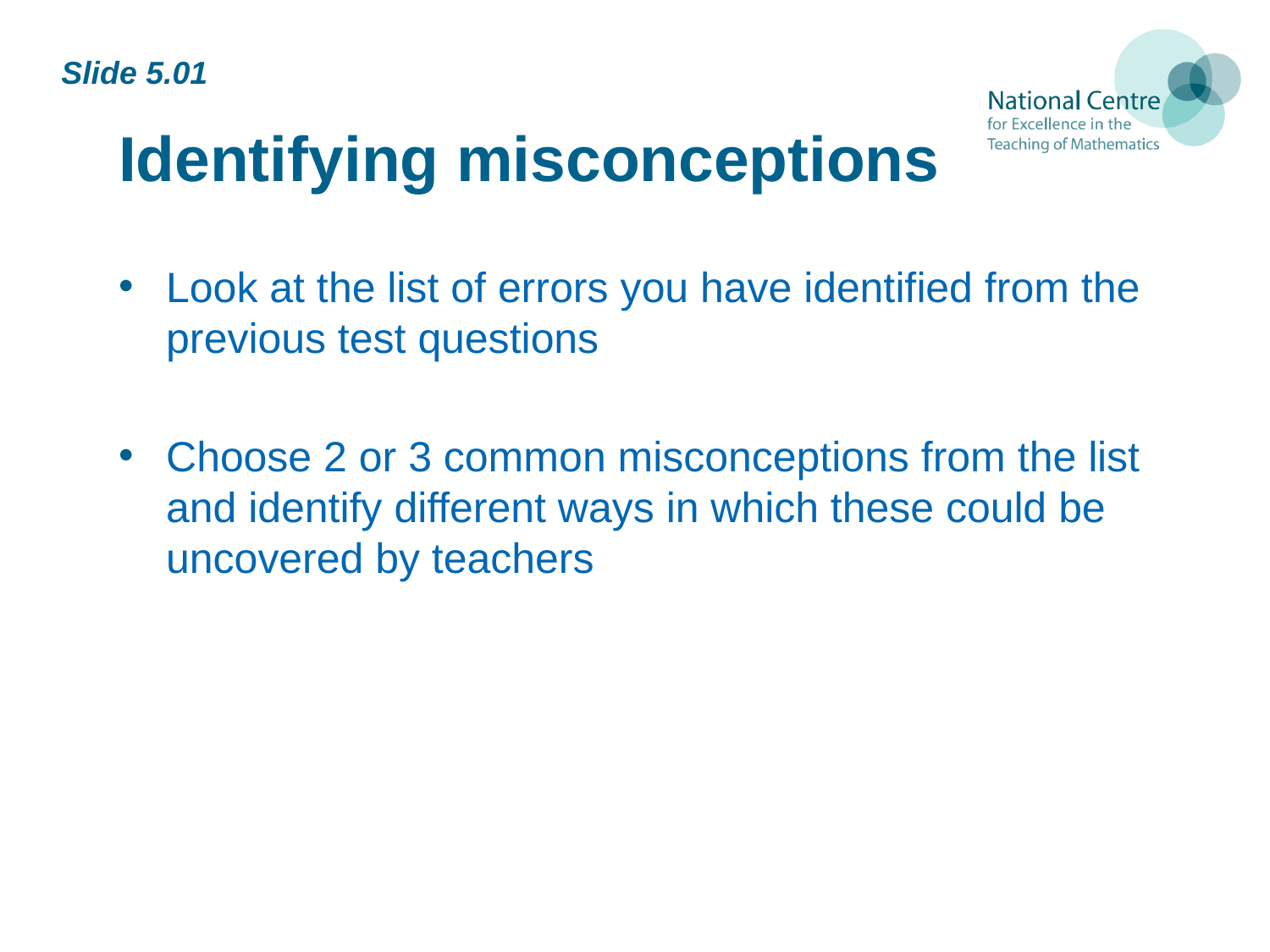

# Identifying misconceptions
Slide 5.01
Look at the list of errors you have identified from the previous test questions

Choose 2 or 3 common misconceptions from the list and identify different ways in which these could be uncovered by teachers